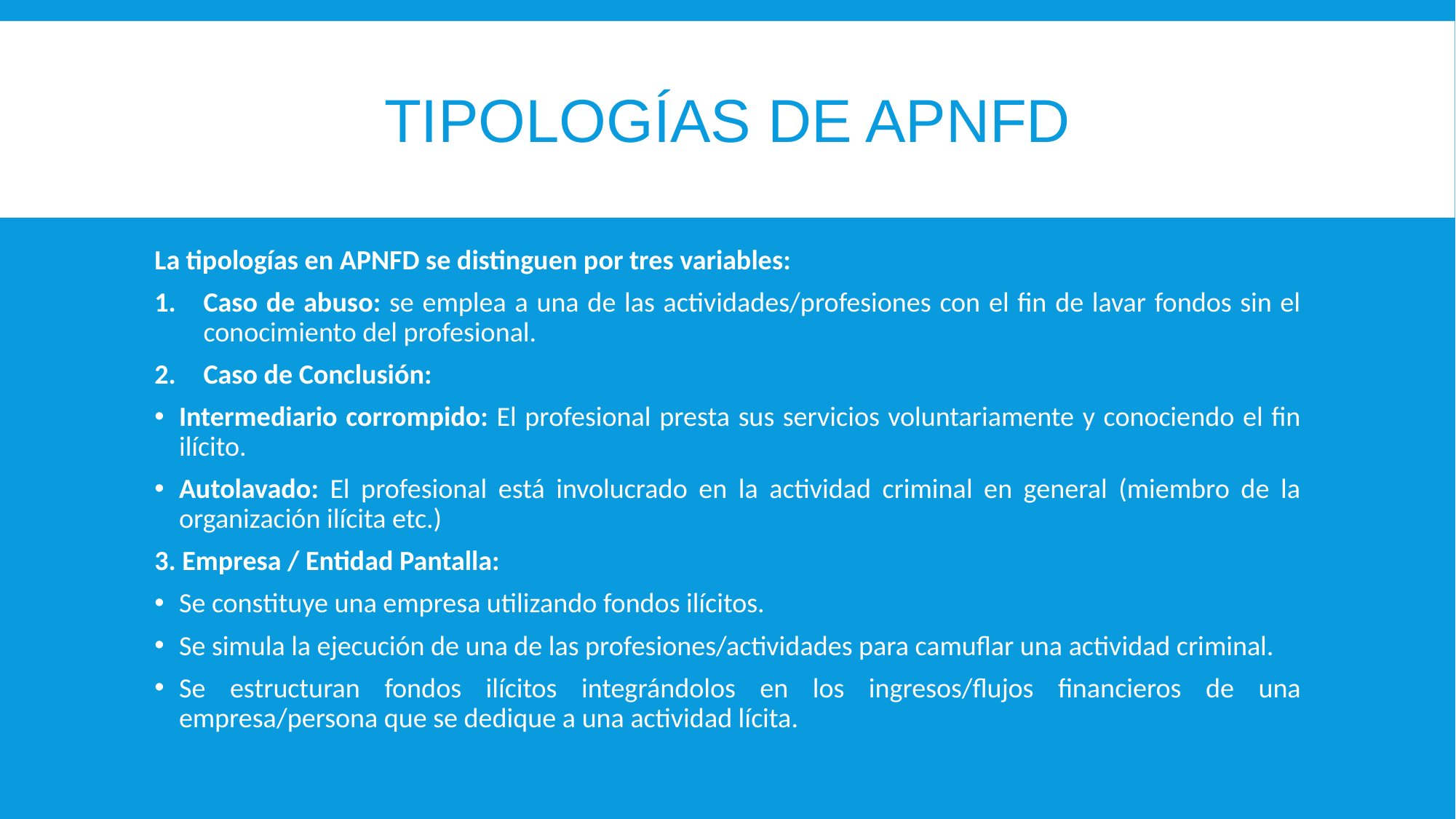

# Tipologías de APNFD
La tipologías en APNFD se distinguen por tres variables:
Caso de abuso: se emplea a una de las actividades/profesiones con el fin de lavar fondos sin el conocimiento del profesional.
Caso de Conclusión:
Intermediario corrompido: El profesional presta sus servicios voluntariamente y conociendo el fin ilícito.
Autolavado: El profesional está involucrado en la actividad criminal en general (miembro de la organización ilícita etc.)
3. Empresa / Entidad Pantalla:
Se constituye una empresa utilizando fondos ilícitos.
Se simula la ejecución de una de las profesiones/actividades para camuflar una actividad criminal.
Se estructuran fondos ilícitos integrándolos en los ingresos/flujos financieros de una empresa/persona que se dedique a una actividad lícita.